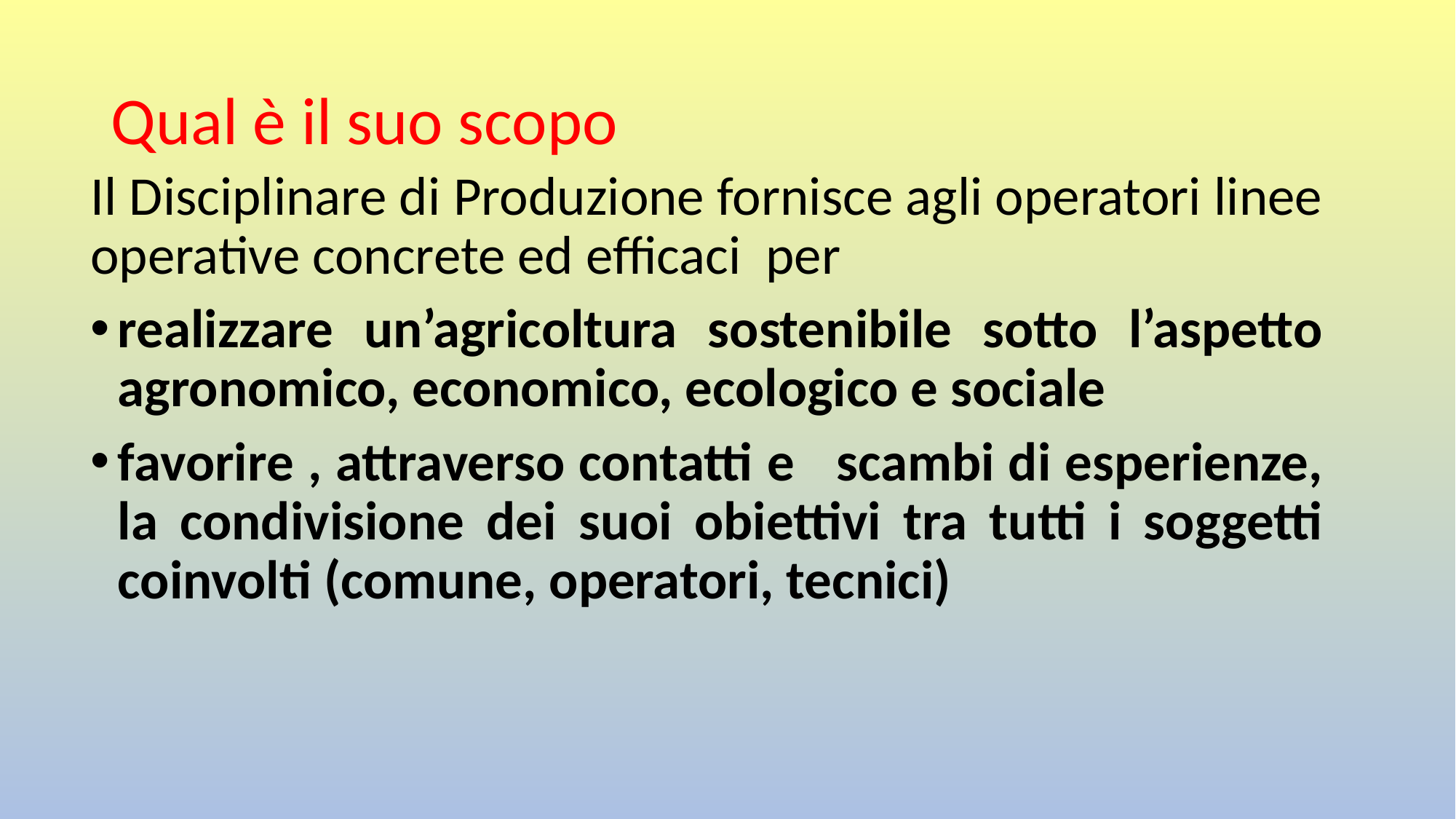

# Qual è il suo scopo
Il Disciplinare di Produzione fornisce agli operatori linee operative concrete ed efficaci  per
realizzare un’agricoltura sostenibile sotto l’aspetto agronomico, economico, ecologico e sociale
favorire , attraverso contatti e   scambi di esperienze, la condivisione dei suoi obiettivi tra tutti i soggetti coinvolti (comune, operatori, tecnici)